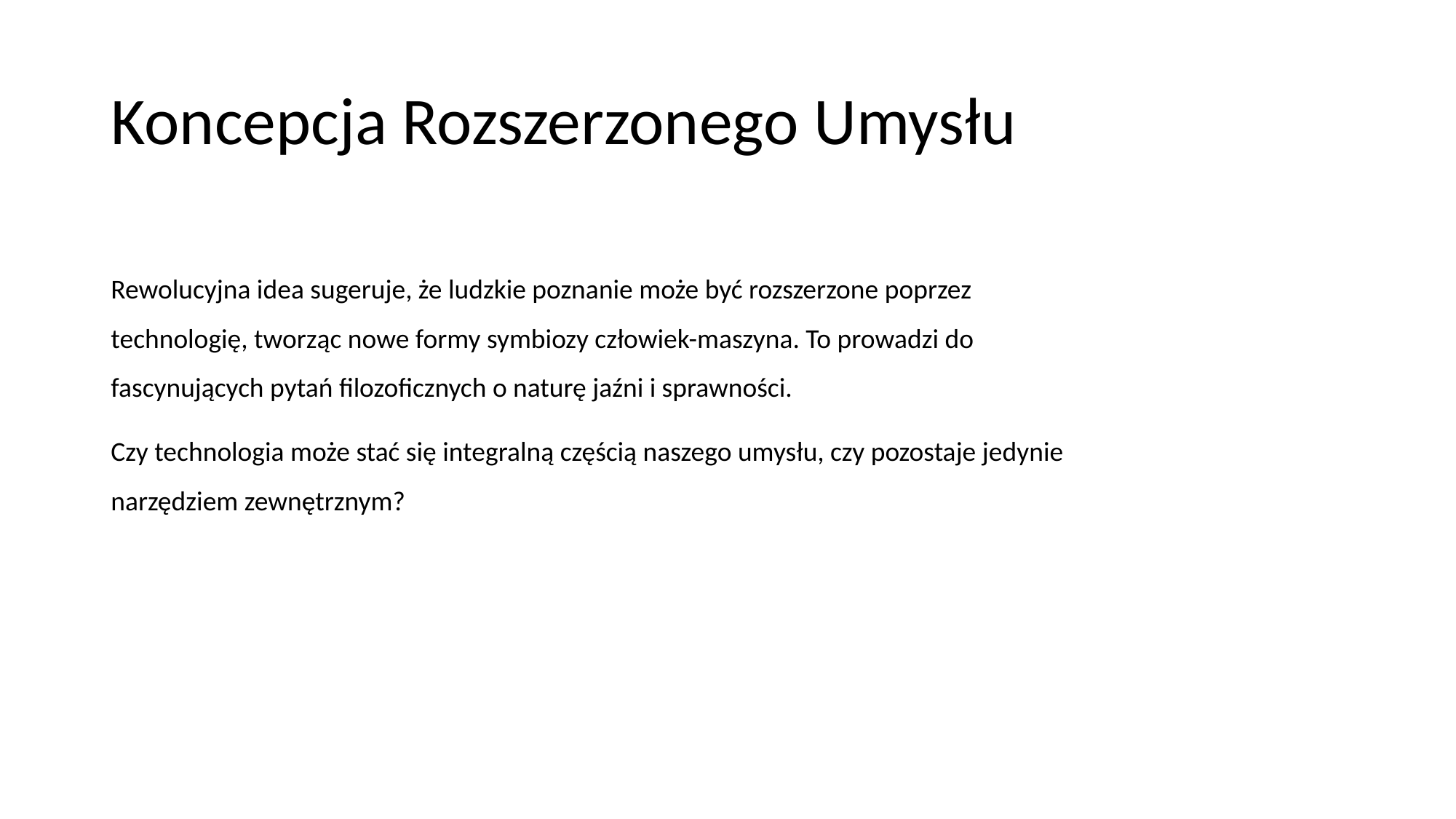

# Koncepcja Rozszerzonego Umysłu

Rewolucyjna idea sugeruje, że ludzkie poznanie może być rozszerzone poprzez technologię, tworząc nowe formy symbiozy człowiek-maszyna. To prowadzi do fascynujących pytań filozoficznych o naturę jaźni i sprawności.
Czy technologia może stać się integralną częścią naszego umysłu, czy pozostaje jedynie narzędziem zewnętrznym?